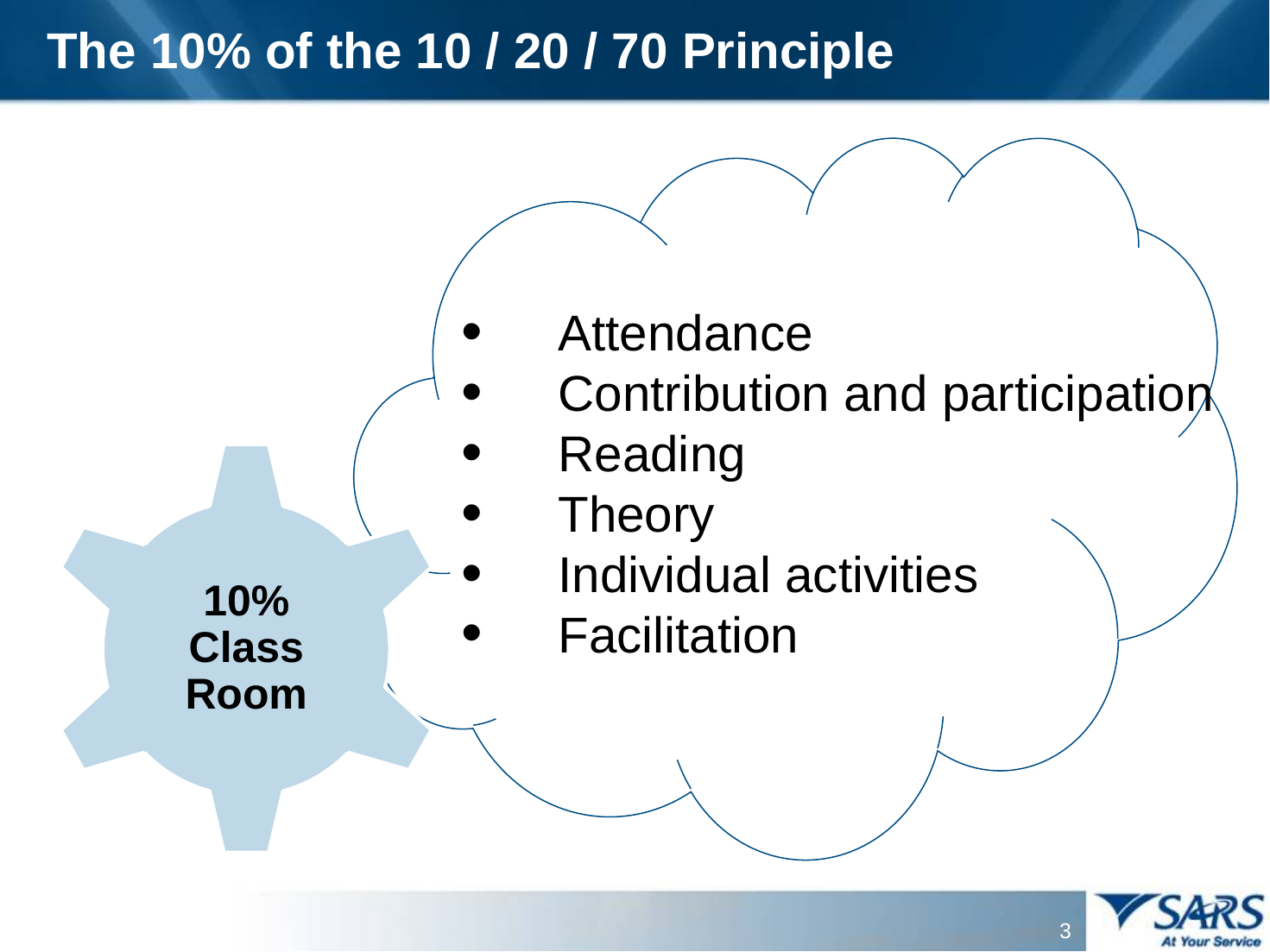

The 10% of the 10 / 20 / 70 Principle

Attendance
Contribution and participation
Reading
Theory
Individual activities
Facilitation

10% Class Room
3